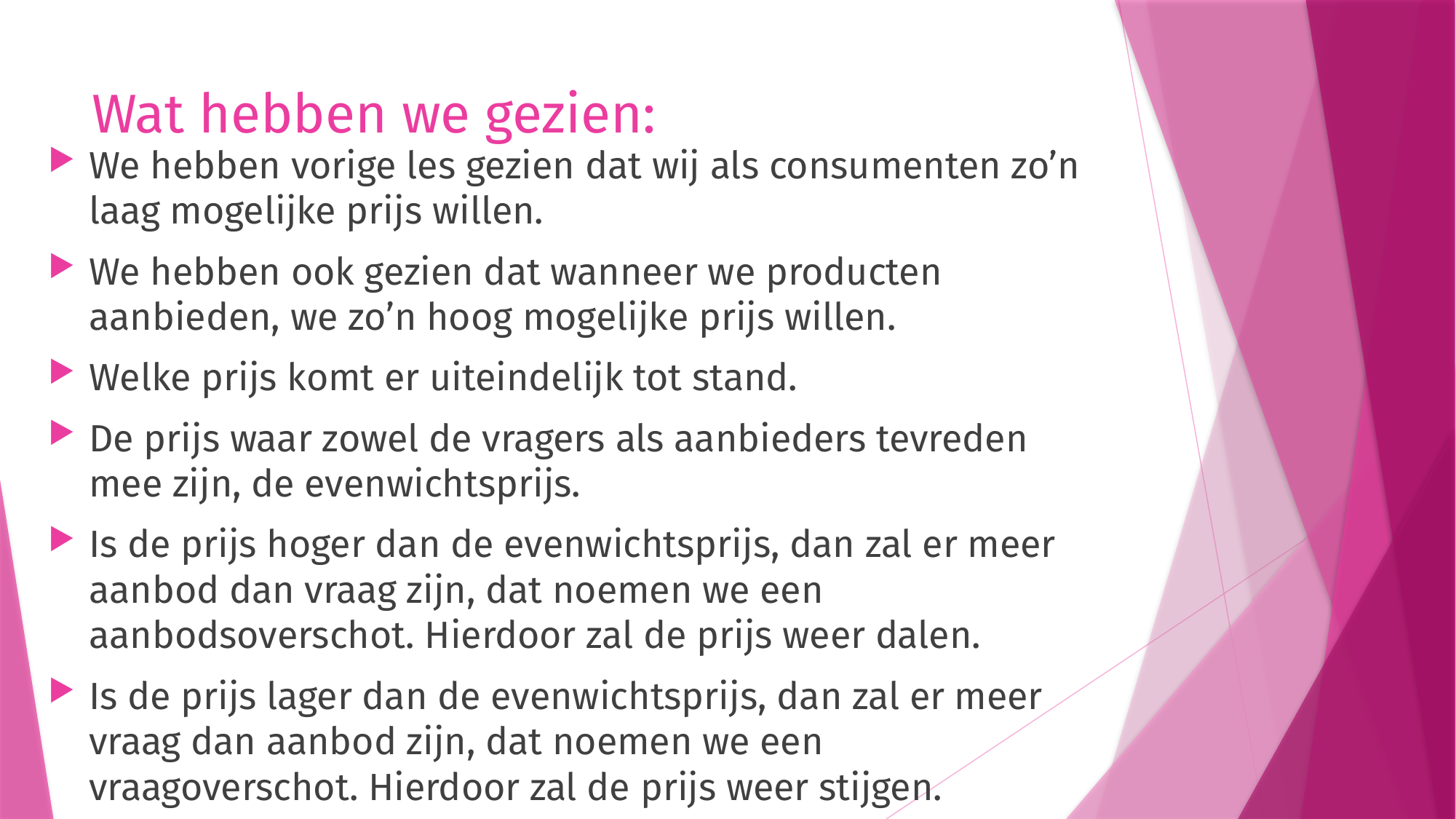

# Wat hebben we gezien:
We hebben vorige les gezien dat wij als consumenten zo’n laag mogelijke prijs willen.
We hebben ook gezien dat wanneer we producten aanbieden, we zo’n hoog mogelijke prijs willen.
Welke prijs komt er uiteindelijk tot stand.
De prijs waar zowel de vragers als aanbieders tevreden mee zijn, de evenwichtsprijs.
Is de prijs hoger dan de evenwichtsprijs, dan zal er meer aanbod dan vraag zijn, dat noemen we een aanbodsoverschot. Hierdoor zal de prijs weer dalen.
Is de prijs lager dan de evenwichtsprijs, dan zal er meer vraag dan aanbod zijn, dat noemen we een vraagoverschot. Hierdoor zal de prijs weer stijgen.